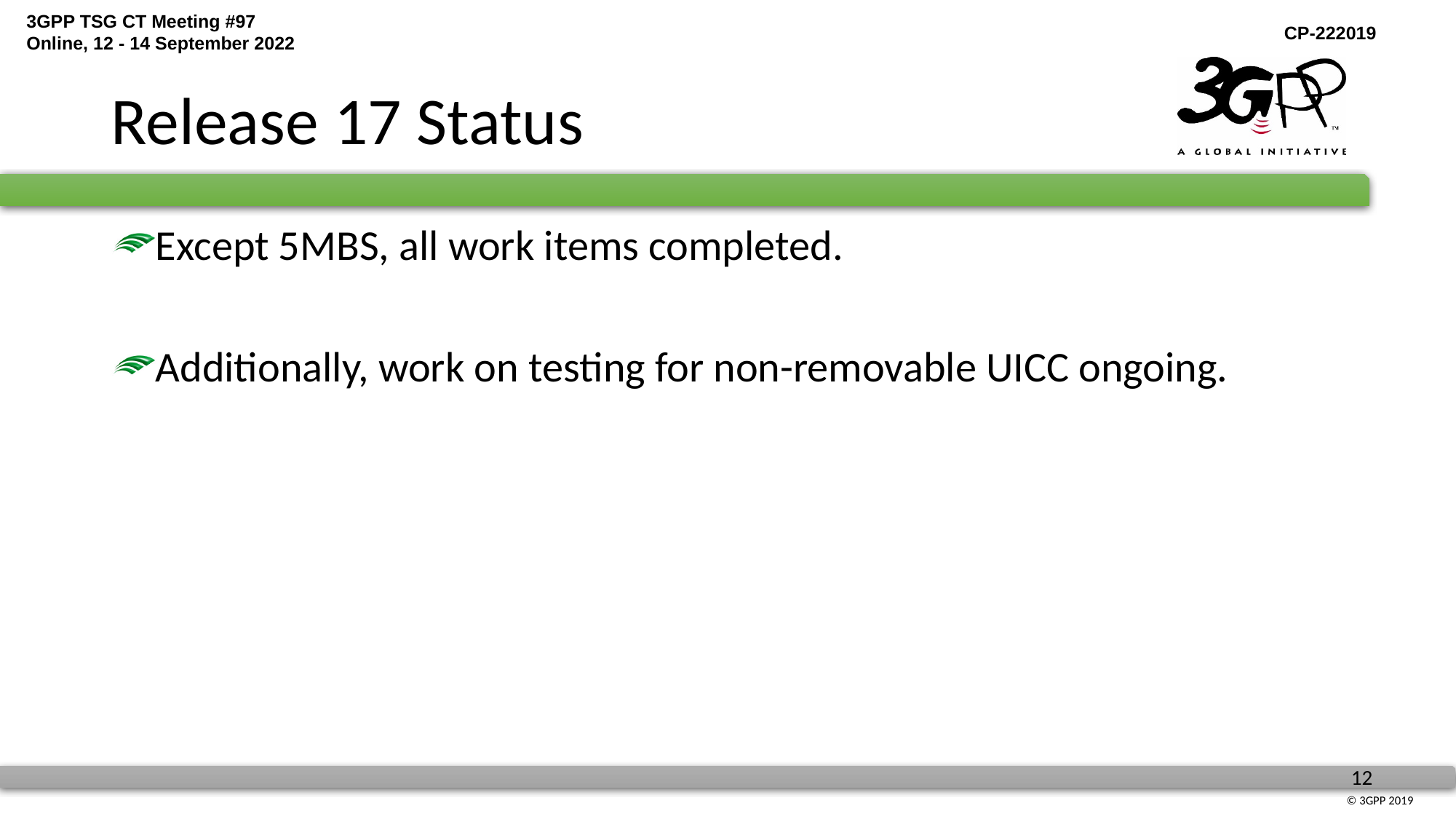

# Release 17 Status
Except 5MBS, all work items completed.

Additionally, work on testing for non-removable UICC ongoing.